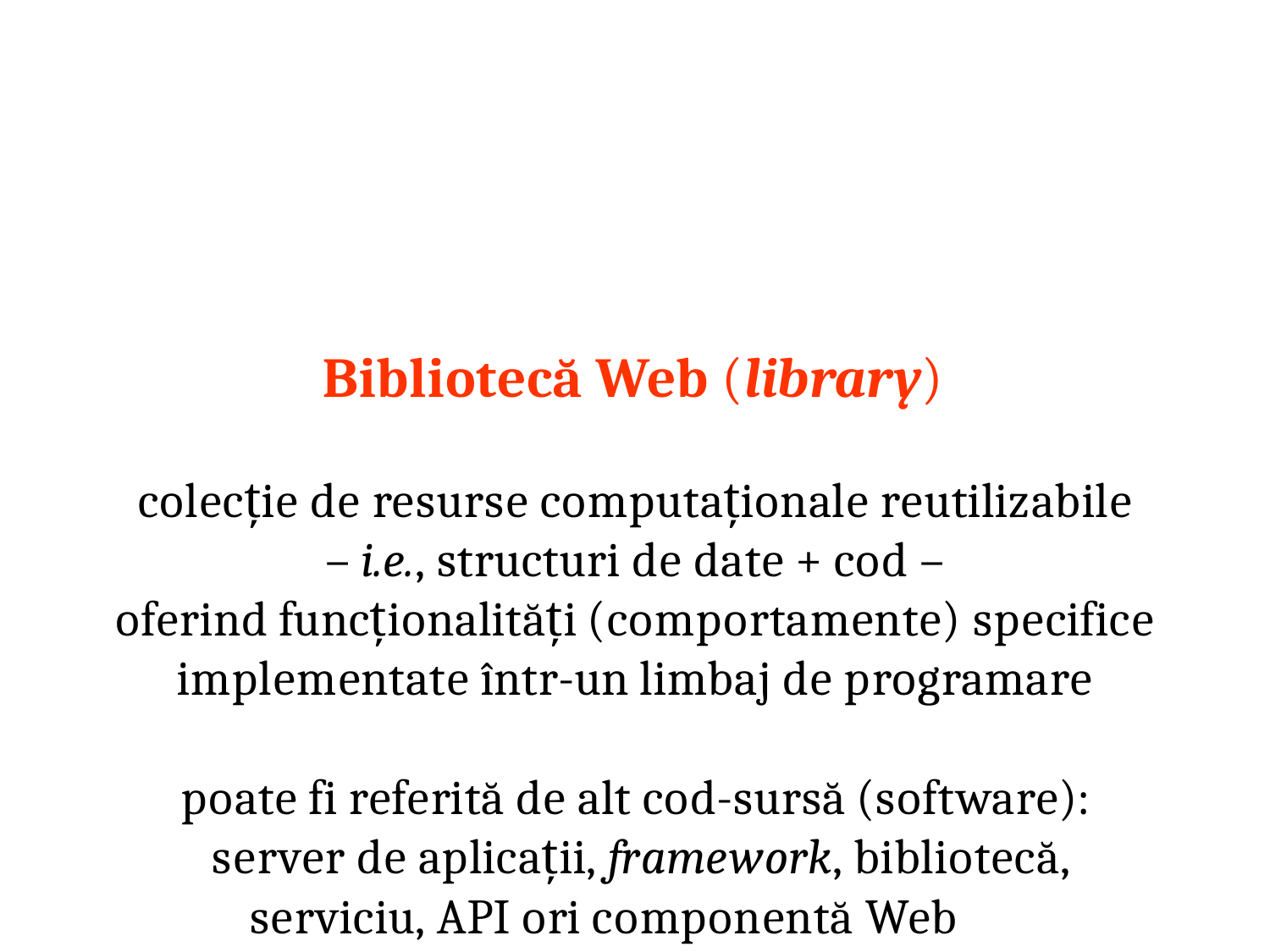

# Bibliotecă Web (library)
colecție de resurse computaționale reutilizabile
– i.e., structuri de date + cod –
oferind funcționalități (comportamente) specifice
implementate într-un limbaj de programare

poate fi referită de alt cod-sursă (software):  server de aplicații, framework, bibliotecă,
serviciu, API ori componentă Web